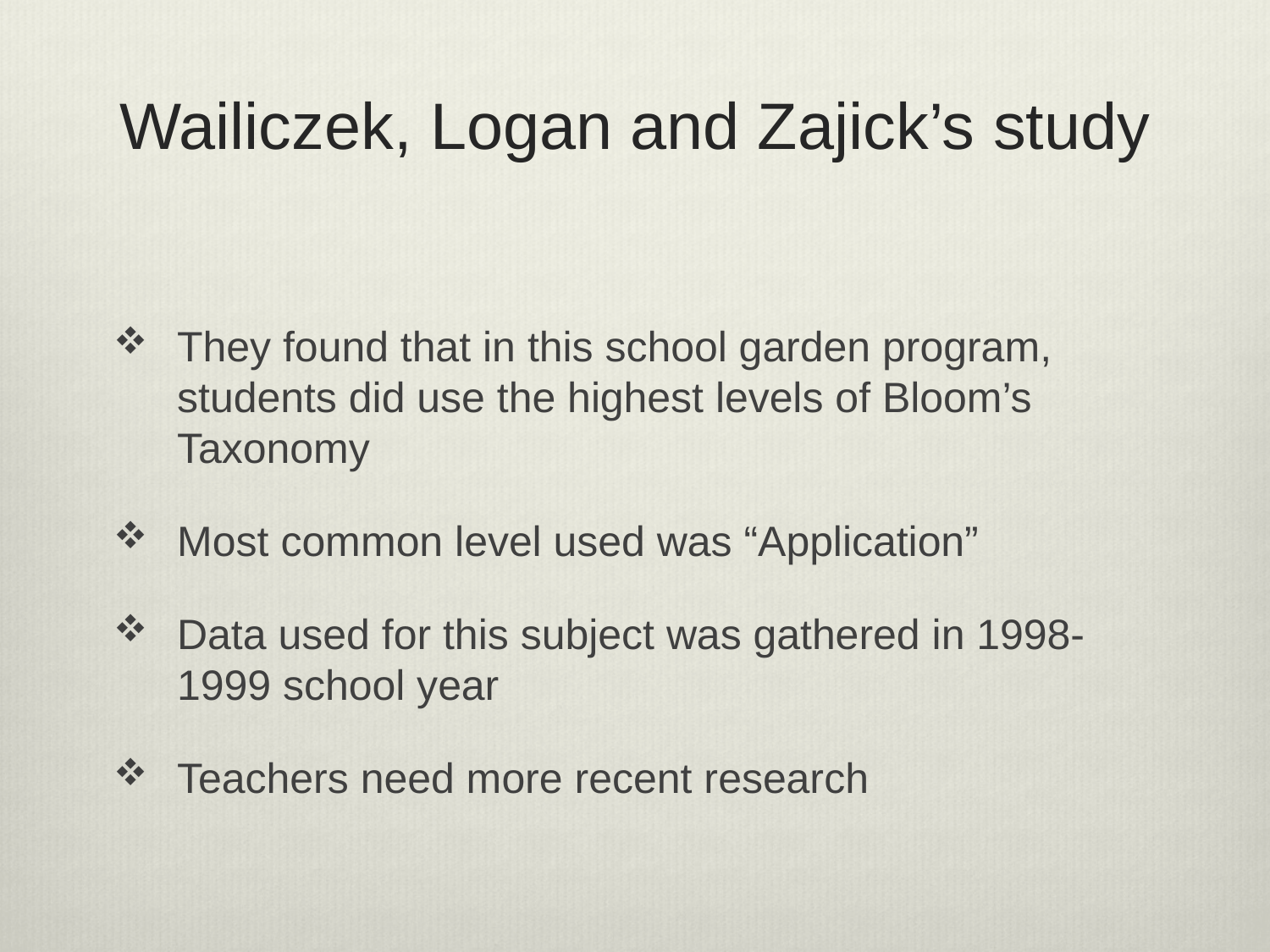

# Wailiczek, Logan and Zajick’s study

They found that in this school garden program, students did use the highest levels of Bloom’s Taxonomy
Most common level used was “Application”
Data used for this subject was gathered in 1998-1999 school year
Teachers need more recent research